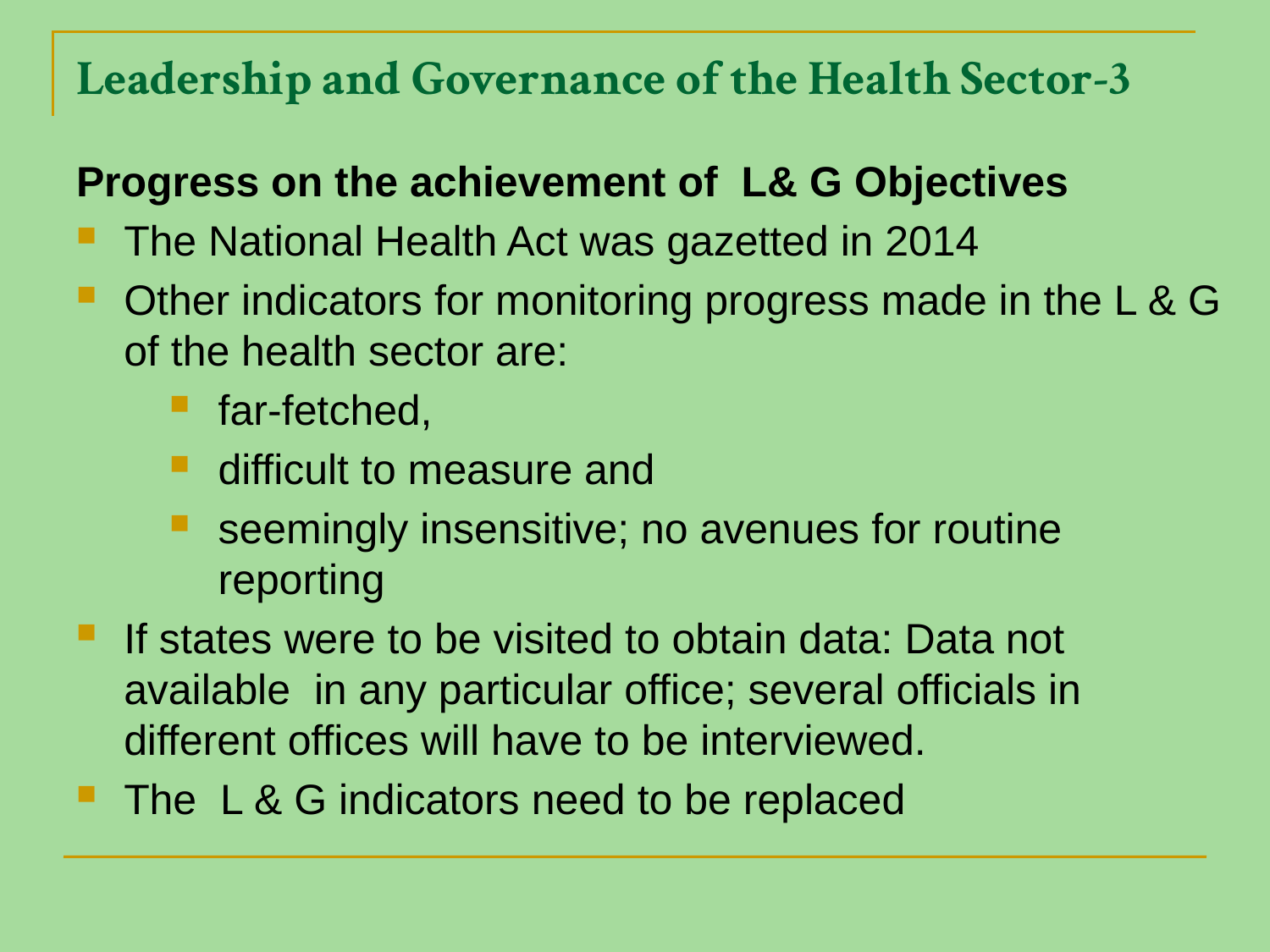

# Leadership and Governance of the Health Sector-3
Progress on the achievement of  L& G Objectives
The National Health Act was gazetted in 2014
Other indicators for monitoring progress made in the L & G of the health sector are:
far-fetched,
difficult to measure and
seemingly insensitive; no avenues for routine reporting
If states were to be visited to obtain data: Data not available  in any particular office; several officials in different offices will have to be interviewed.
The  L & G indicators need to be replaced